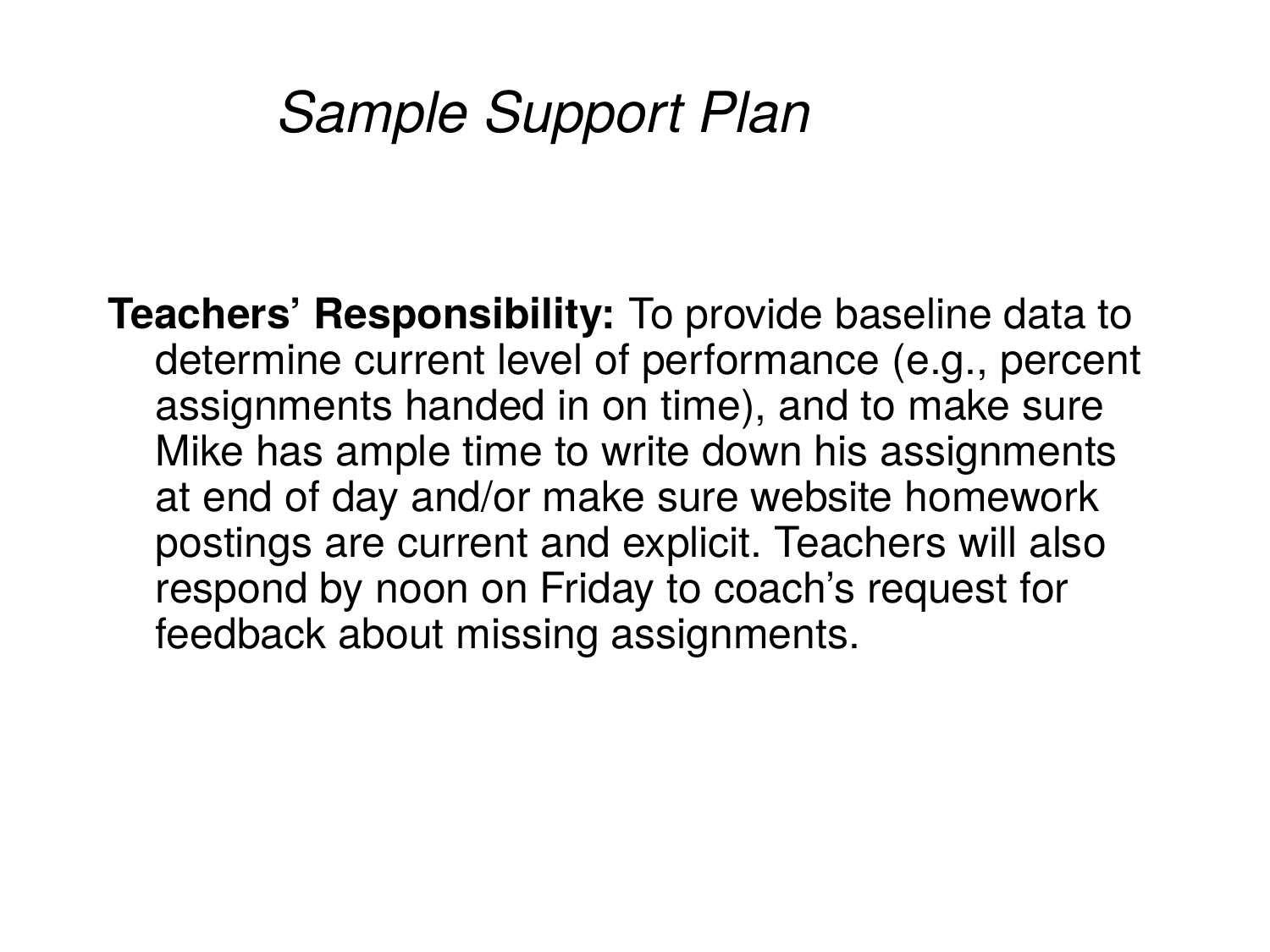

# Sample Support Plan

Teachers’ Responsibility: To provide baseline data to determine current level of performance (e.g., percent assignments handed in on time), and to make sure Mike has ample time to write down his assignments at end of day and/or make sure website homework postings are current and explicit. Teachers will also respond by noon on Friday to coach’s request for feedback about missing assignments.